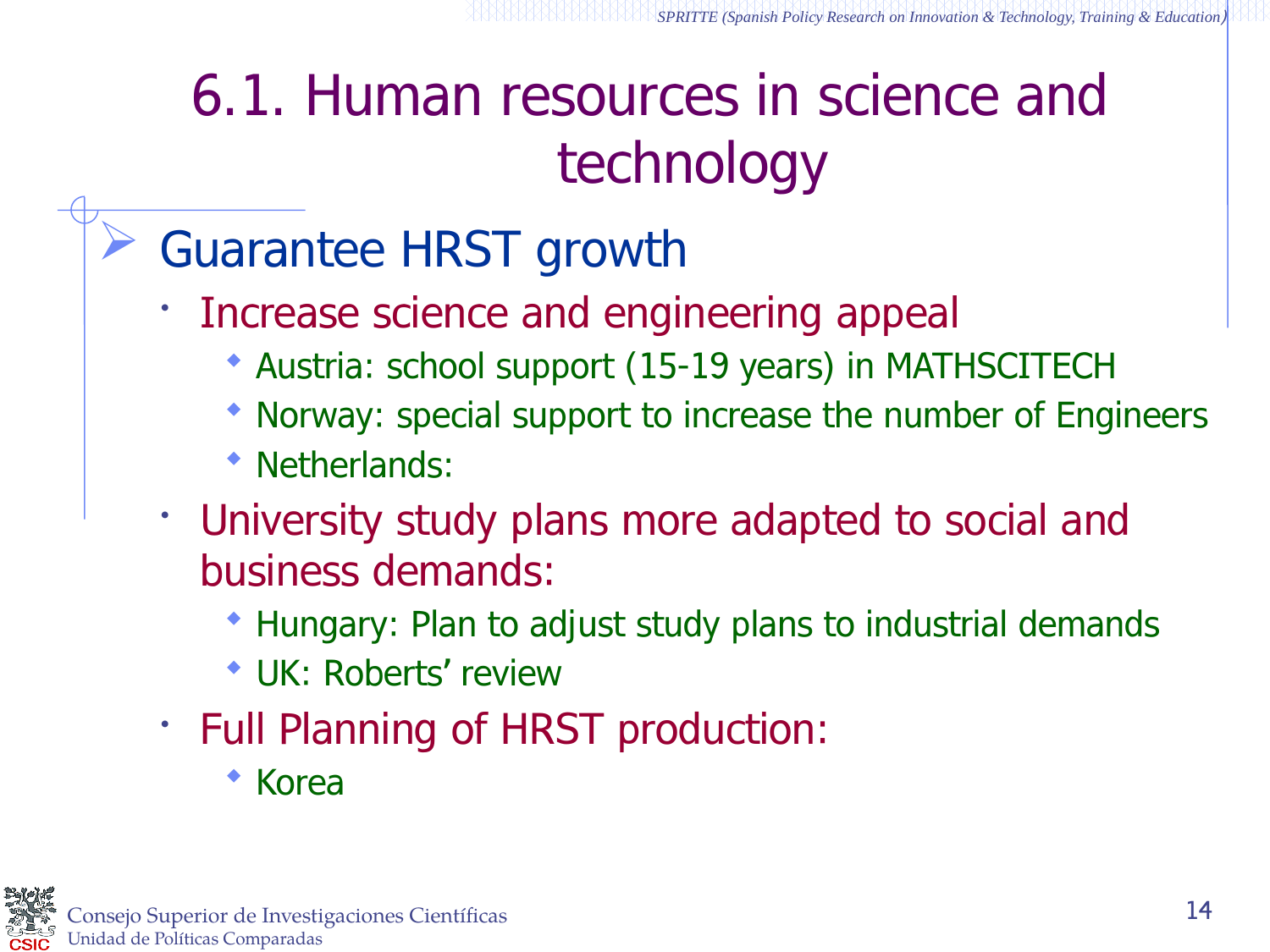

# 6.1. Human resources in science and technology
 Guarantee HRST growth
Increase science and engineering appeal
Austria: school support (15-19 years) in MATHSCITECH
Norway: special support to increase the number of Engineers
Netherlands:
University study plans more adapted to social and business demands:
Hungary: Plan to adjust study plans to industrial demands
UK: Roberts’ review
Full Planning of HRST production:
Korea
14